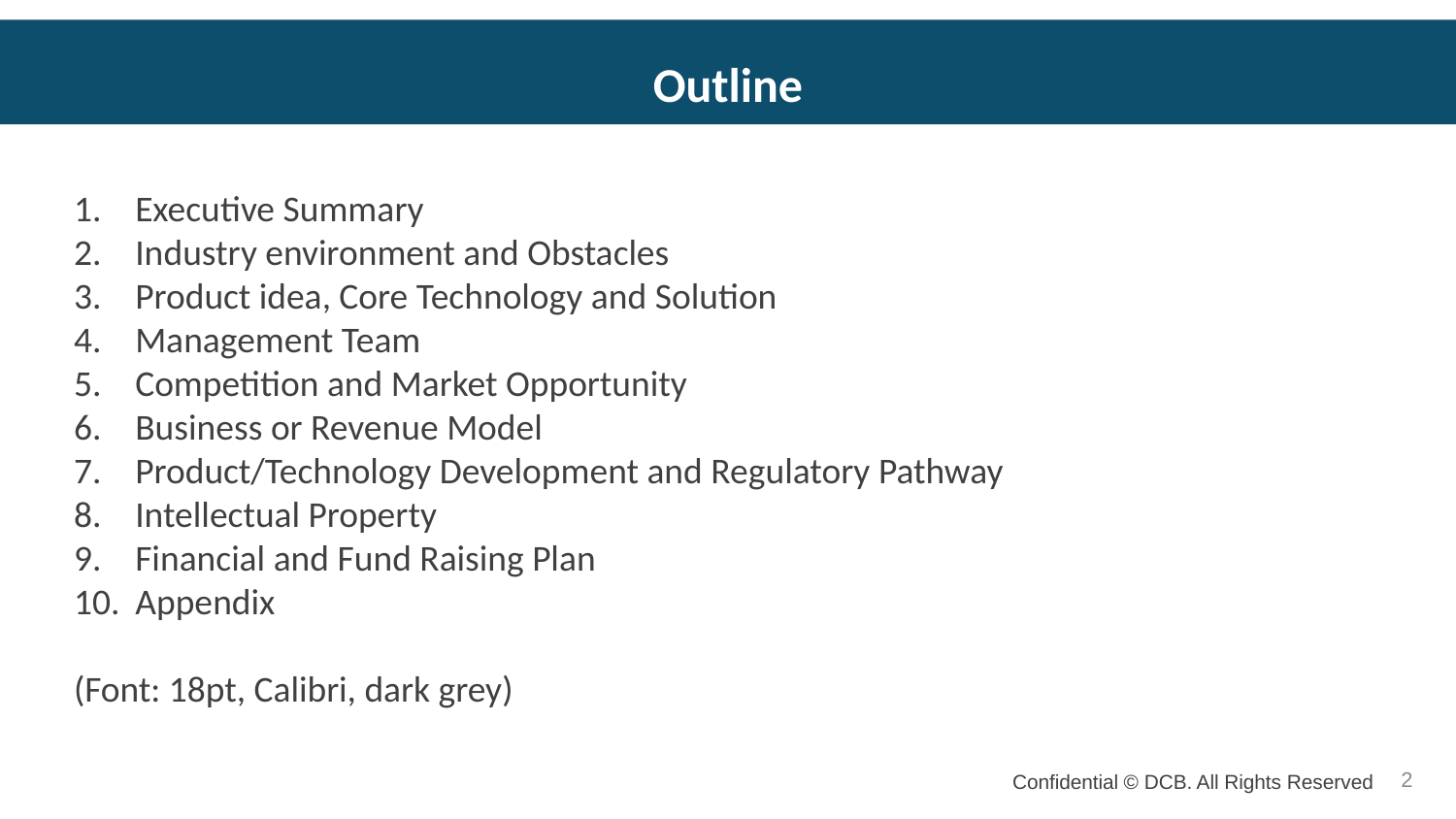

# Outline
Executive Summary
Industry environment and Obstacles
Product idea, Core Technology and Solution
Management Team
Competition and Market Opportunity
Business or Revenue Model
Product/Technology Development and Regulatory Pathway
Intellectual Property
Financial and Fund Raising Plan
Appendix

(Font: 18pt, Calibri, dark grey)
2